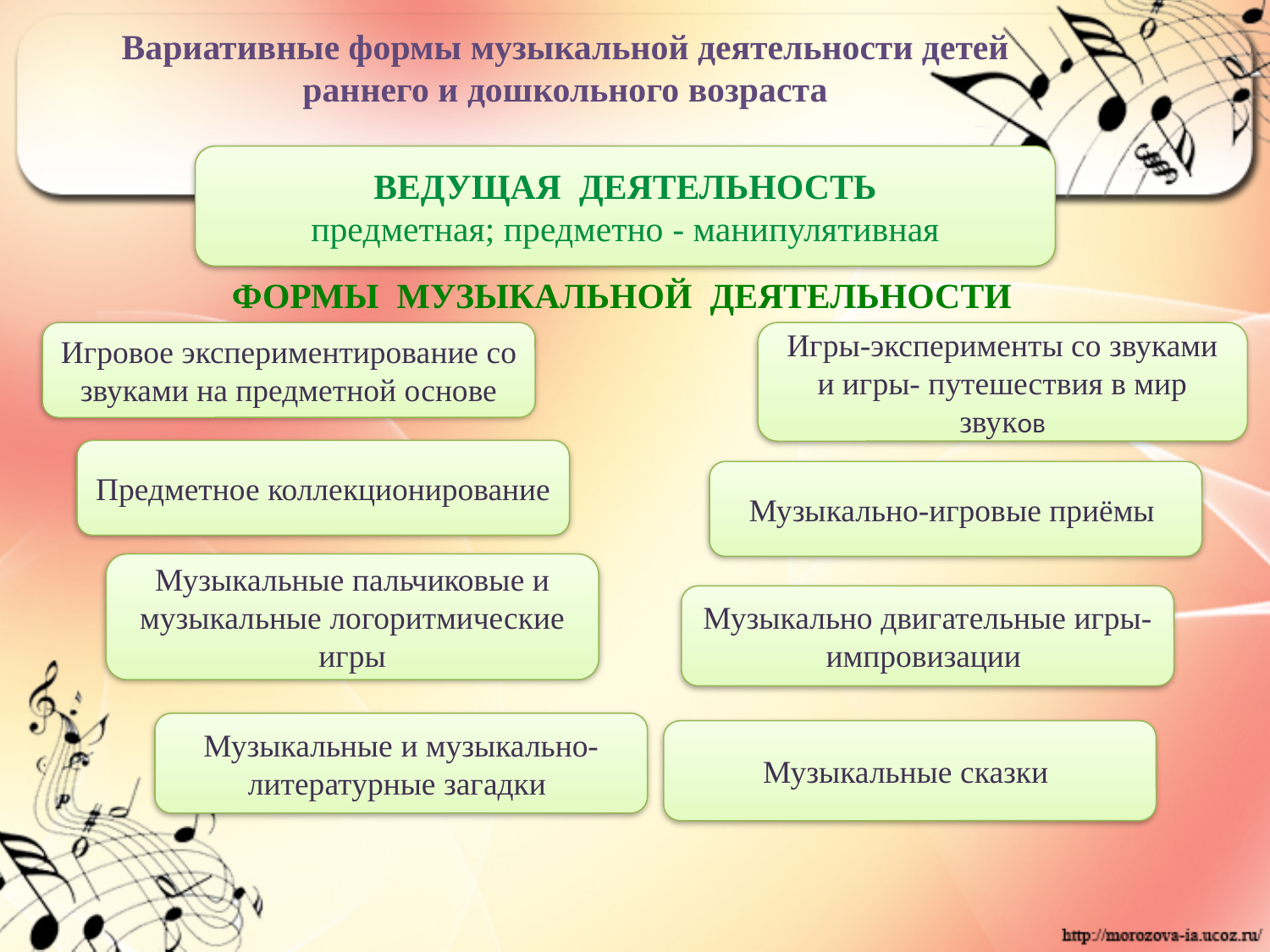

Вариативные формы музыкальной деятельности детей раннего и дошкольного возраста
ВЕДУЩАЯ  ДЕЯТЕЛЬНОСТЬ
предметная; предметно - манипулятивная
ФОРМЫ  МУЗЫКАЛЬНОЙ  ДЕЯТЕЛЬНОСТИ
Игры-эксперименты со звуками и игры- путешествия в мир звуков
Игровое экспериментирование со звуками на предметной основе
Предметное коллекционирование
Музыкально-игровые приёмы
Музыкальные пальчиковые и музыкальные логоритмические игры
Музыкально двигательные игры-импровизации
Музыкальные и музыкально-литературные загадки
Музыкальные сказки